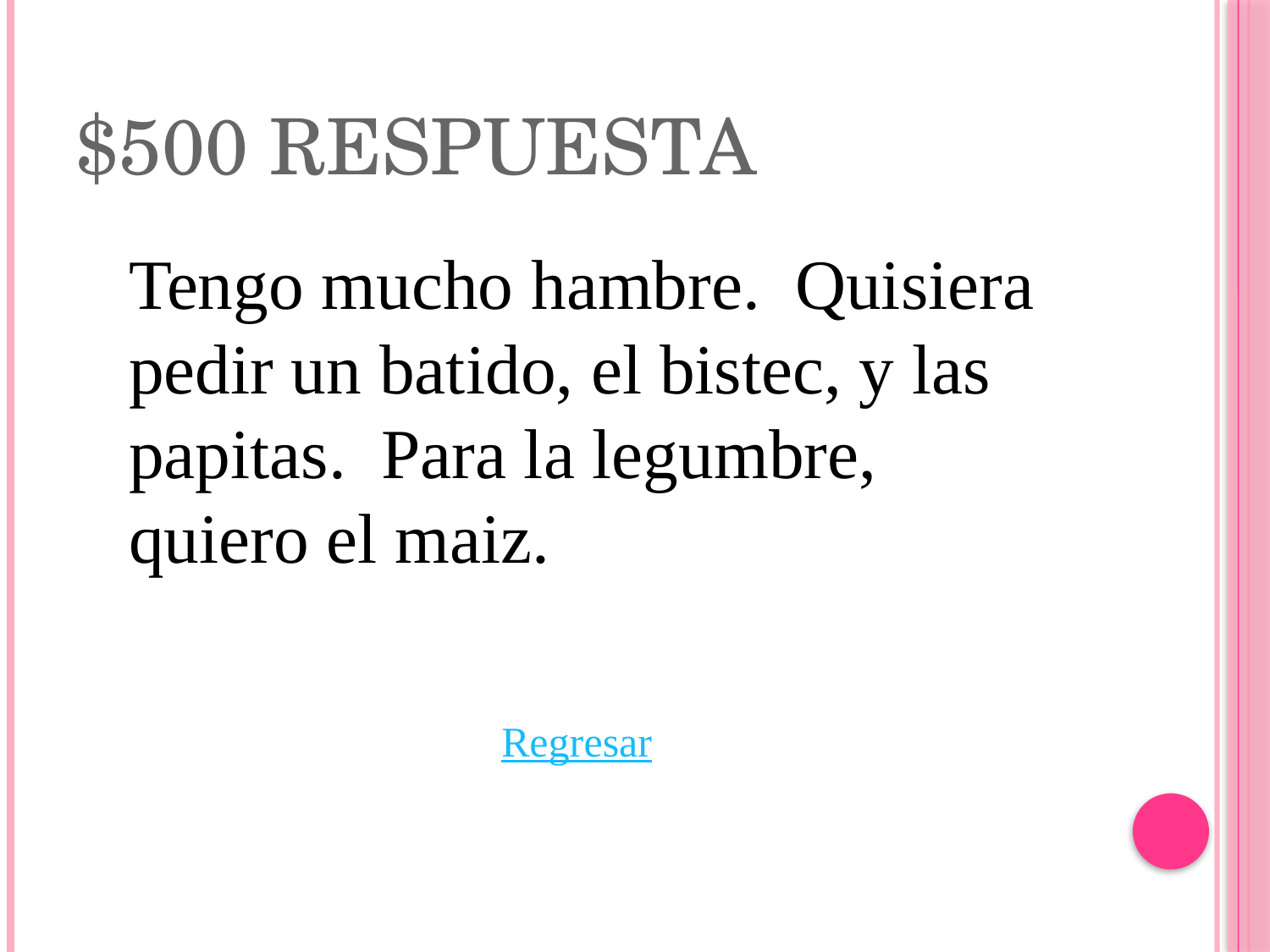

# $500 Respuesta
Tengo mucho hambre.  Quisiera pedir un batido, el bistec, y las papitas.  Para la legumbre, quiero el maiz.
Regresar